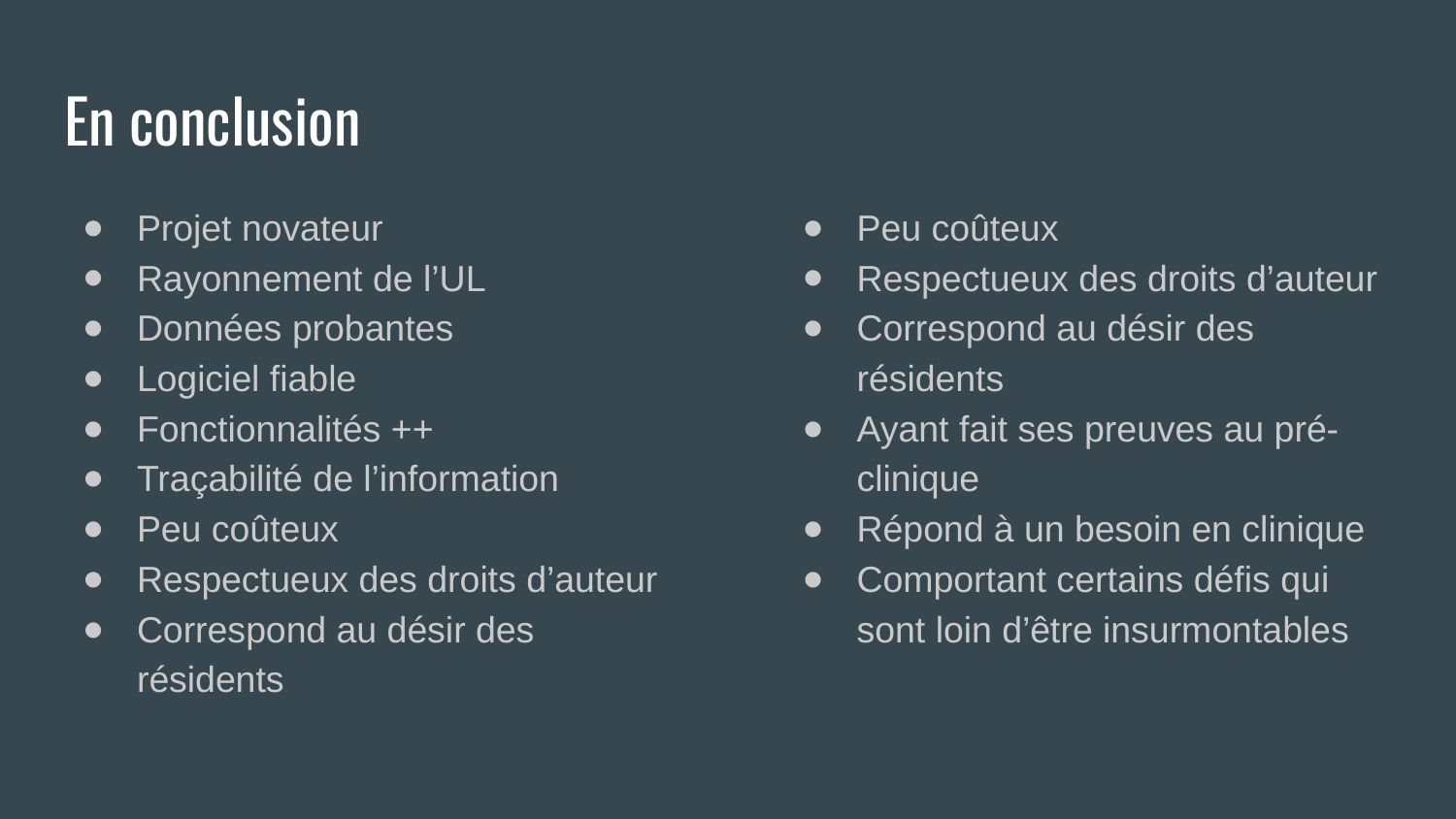

# En conclusion
Projet novateur
Rayonnement de l’UL
Données probantes
Logiciel fiable
Fonctionnalités ++
Traçabilité de l’information
Peu coûteux
Respectueux des droits d’auteur
Correspond au désir des résidents
Peu coûteux
Respectueux des droits d’auteur
Correspond au désir des résidents
Ayant fait ses preuves au pré-clinique
Répond à un besoin en clinique
Comportant certains défis qui sont loin d’être insurmontables